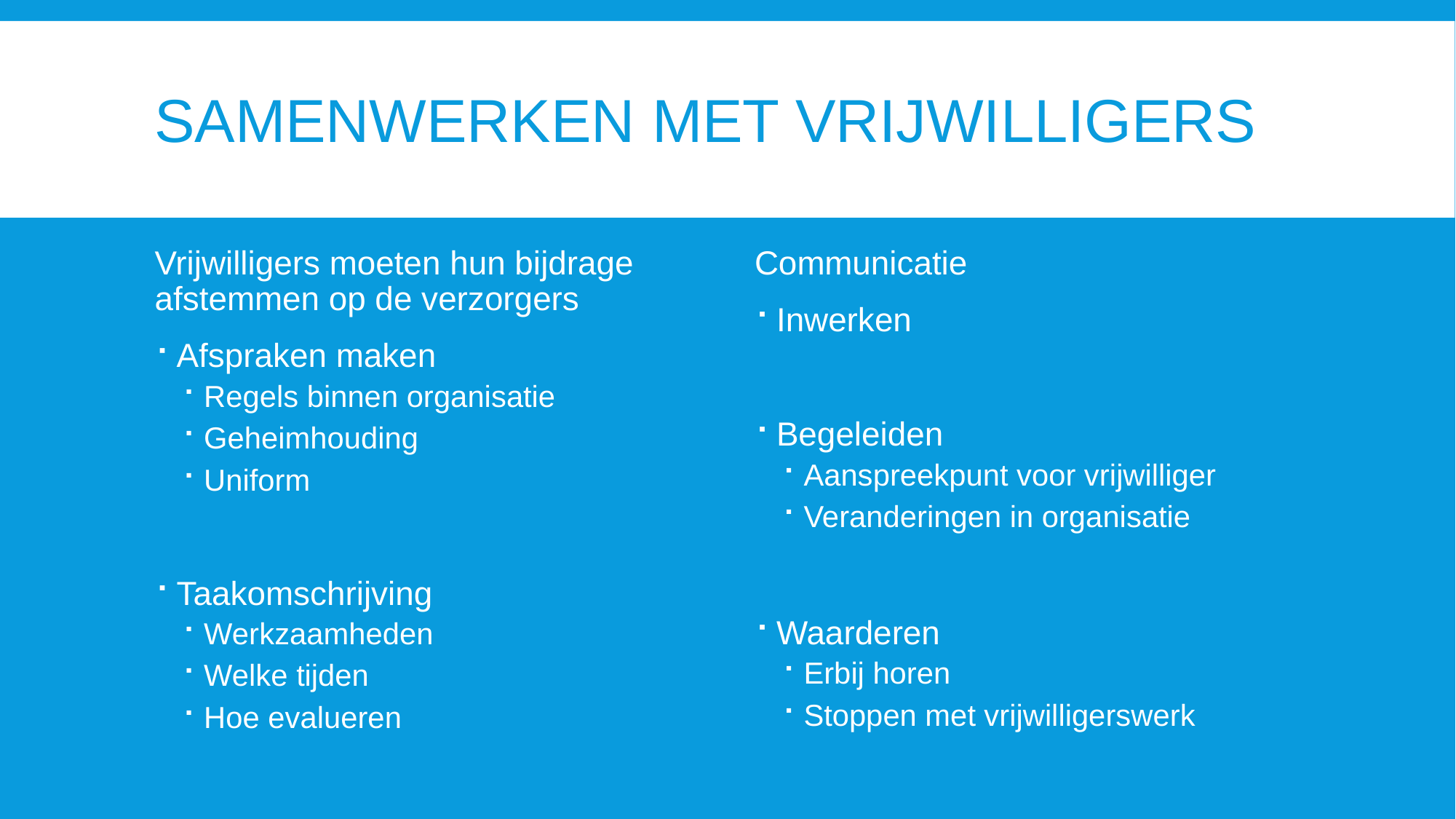

# Samenwerken met vrijwilligers
Vrijwilligers moeten hun bijdrage afstemmen op de verzorgers
Afspraken maken
Regels binnen organisatie
Geheimhouding
Uniform

Taakomschrijving
Werkzaamheden
Welke tijden
Hoe evalueren

Communicatie
Inwerken

Begeleiden
Aanspreekpunt voor vrijwilliger
Veranderingen in organisatie

Waarderen
Erbij horen
Stoppen met vrijwilligerswerk